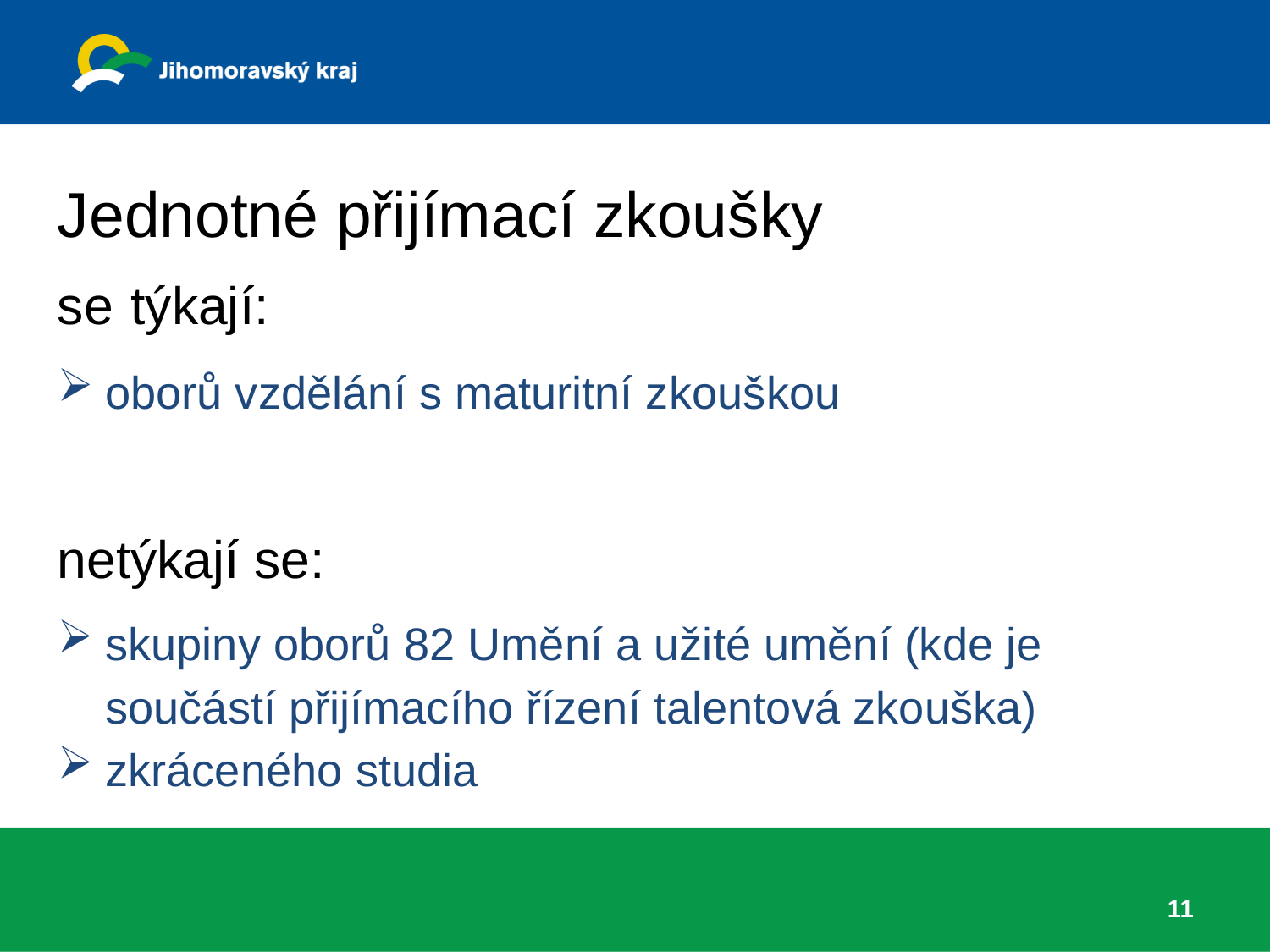

Jednotné přijímací zkoušky
se týkají:
oborů vzdělání s maturitní zkouškou

netýkají se:
skupiny oborů 82 Umění a užité umění (kde je součástí přijímacího řízení talentová zkouška)
zkráceného studia

11